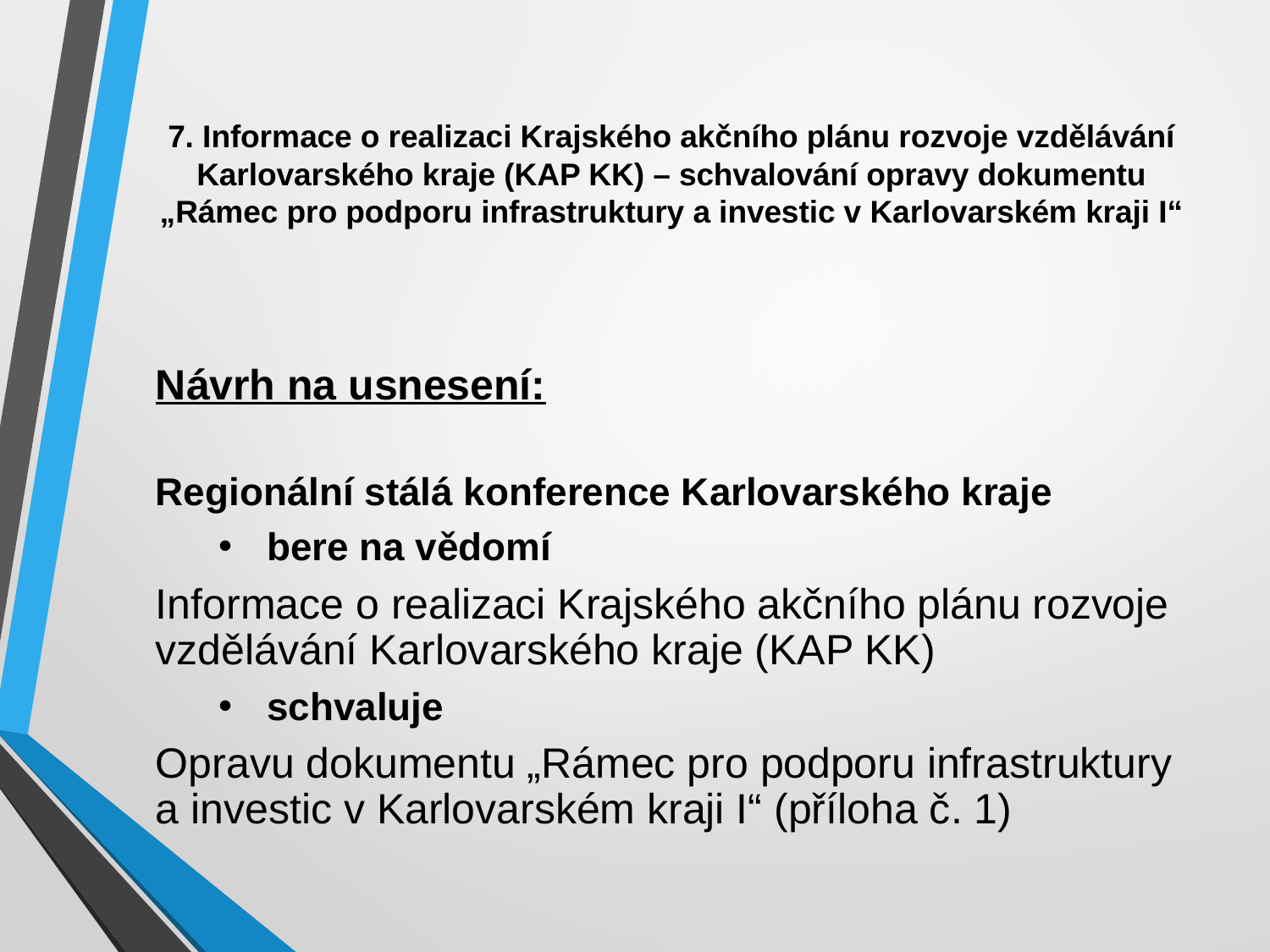

# 7. Informace o realizaci Krajského akčního plánu rozvoje vzdělávání Karlovarského kraje (KAP KK) – schvalování opravy dokumentu „Rámec pro podporu infrastruktury a investic v Karlovarském kraji I“

Návrh na usnesení:

Regionální stálá konference Karlovarského kraje
bere na vědomí
Informace o realizaci Krajského akčního plánu rozvoje vzdělávání Karlovarského kraje (KAP KK)
schvaluje
Opravu dokumentu „Rámec pro podporu infrastruktury a investic v Karlovarském kraji I“ (příloha č. 1)